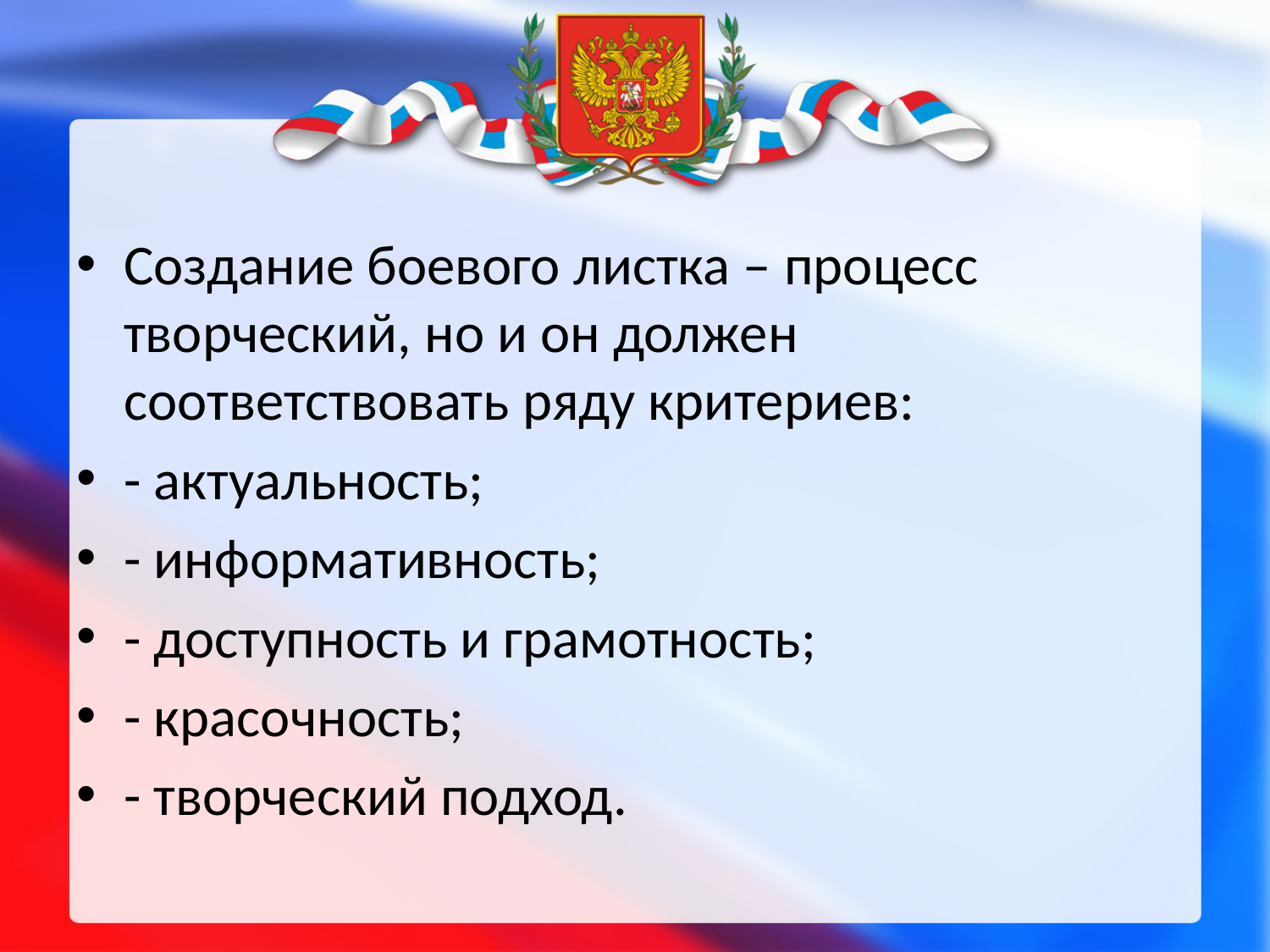

Создание боевого листка – процесс творческий, но и он должен соответствовать ряду критериев:
- актуальность;
- информативность;
- доступность и грамотность;
- красочность;
- творческий подход.